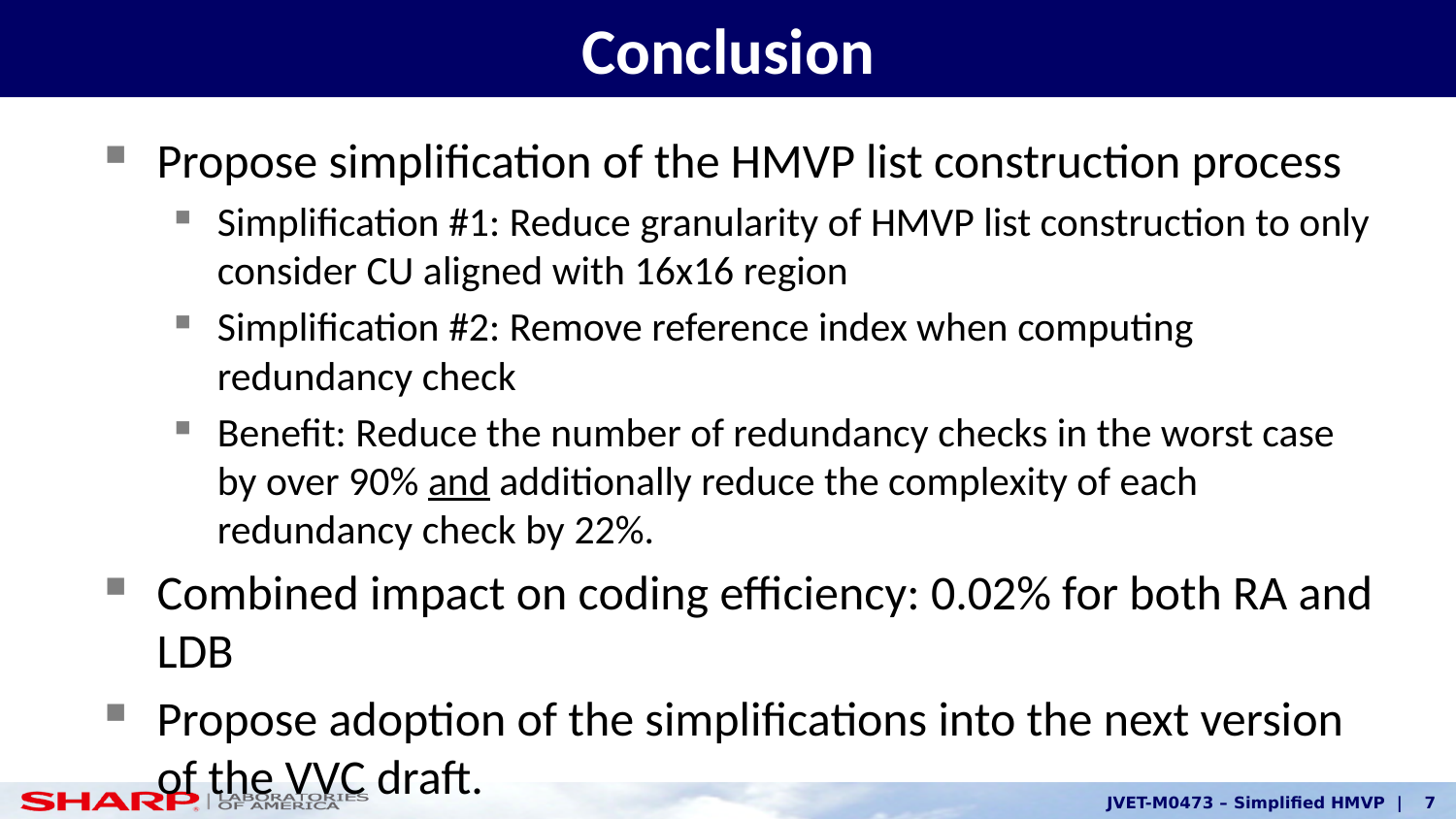

# Conclusion
Propose simplification of the HMVP list construction process
Simplification #1: Reduce granularity of HMVP list construction to only consider CU aligned with 16x16 region
Simplification #2: Remove reference index when computing redundancy check
Benefit: Reduce the number of redundancy checks in the worst case by over 90% and additionally reduce the complexity of each redundancy check by 22%.
Combined impact on coding efficiency: 0.02% for both RA and LDB
Propose adoption of the simplifications into the next version of the VVC draft.